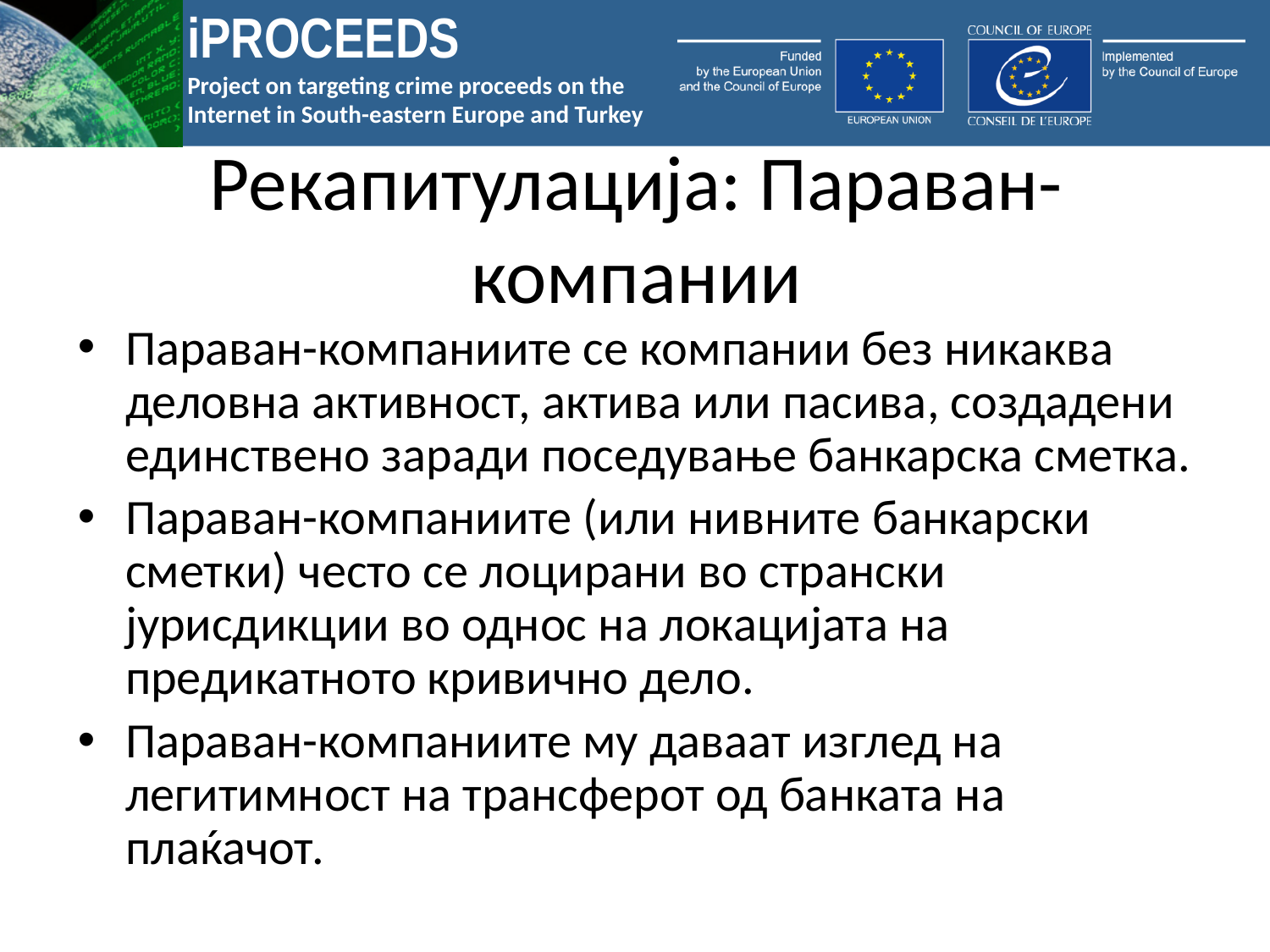

# Рекапитулација: Параван-компании
Параван-компаниите се компании без никаква деловна активност, актива или пасива, создадени единствено заради поседување банкарска сметка.
Параван-компаниите (или нивните банкарски сметки) често се лоцирани во странски јурисдикции во однос на локацијата на предикатното кривично дело.
Параван-компаниите му даваат изглед на легитимност на трансферот од банката на плаќачот.